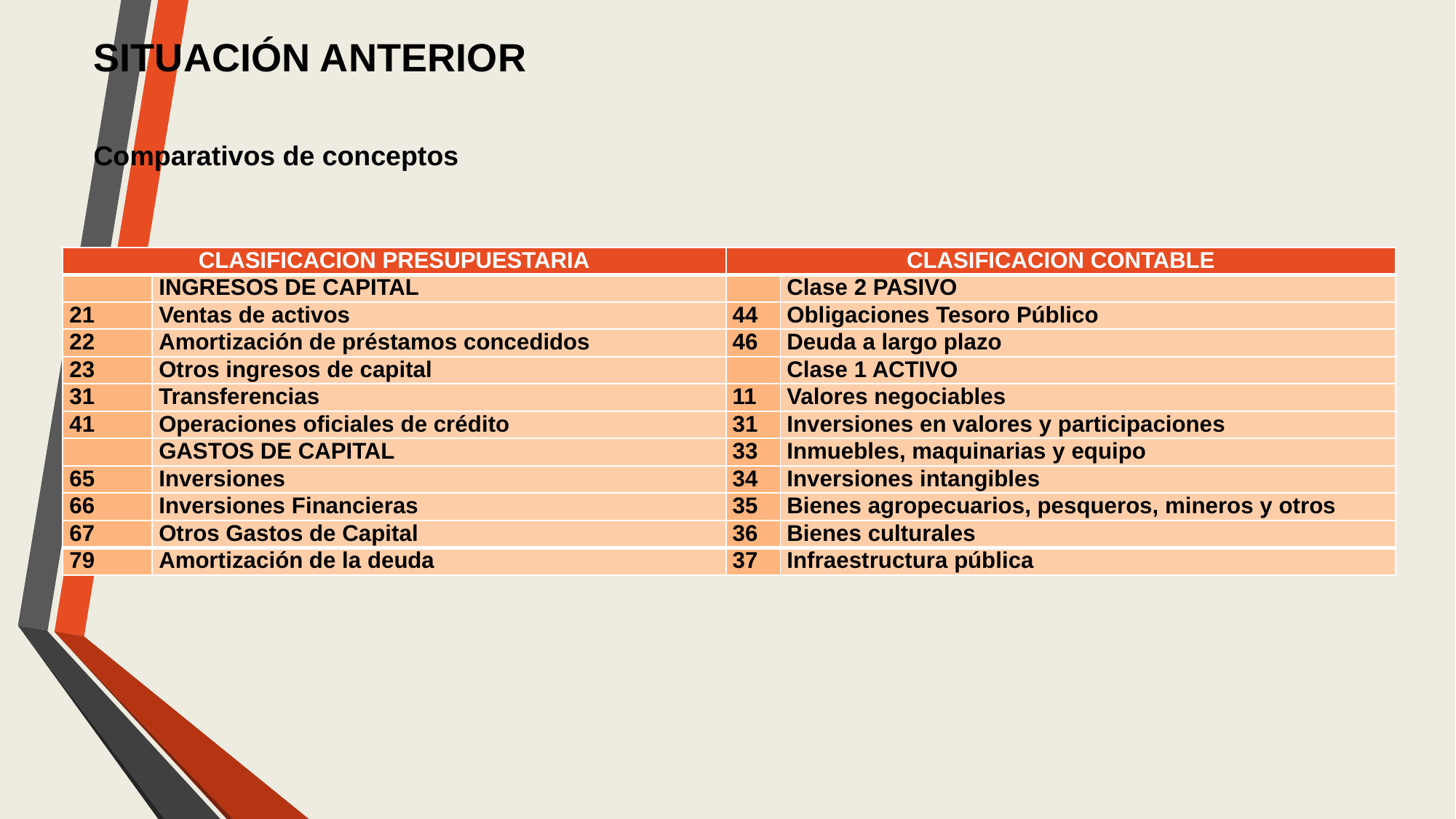

SITUACIÓN ANTERIOR
Comparativos de conceptos
| CLASIFICACION PRESUPUESTARIA |  | CLASIFICACION CONTABLE |  |
| --- | --- | --- | --- |
|  | INGRESOS DE CAPITAL |  | Clase 2 PASIVO |
| 21 | Ventas de activos | 44 | Obligaciones Tesoro Público |
| 22 | Amortización de préstamos concedidos | 46 | Deuda a largo plazo |
| 23 | Otros ingresos de capital |  | Clase 1 ACTIVO |
| 31 | Transferencias | 11 | Valores negociables |
| 41 | Operaciones oficiales de crédito | 31 | Inversiones en valores y participaciones |
|  | GASTOS DE CAPITAL | 33 | Inmuebles, maquinarias y equipo |
| 65 | Inversiones | 34 | Inversiones intangibles |
| 66 | Inversiones Financieras | 35 | Bienes agropecuarios, pesqueros, mineros y otros |
| 67 | Otros Gastos de Capital | 36 | Bienes culturales |
| 79 | Amortización de la deuda | 37 | Infraestructura pública |